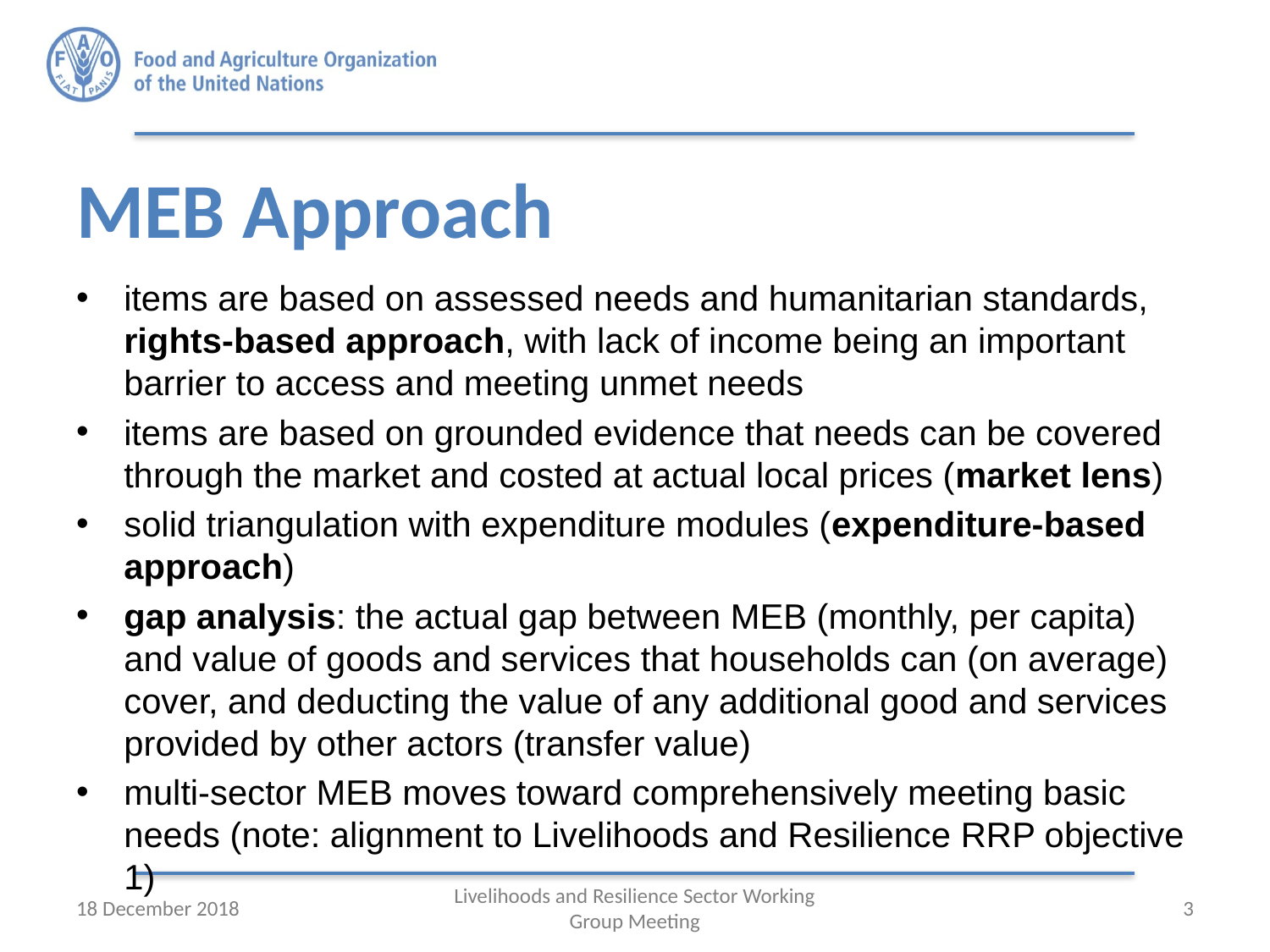

# MEB Approach
items are based on assessed needs and humanitarian standards, rights-based approach, with lack of income being an important barrier to access and meeting unmet needs
items are based on grounded evidence that needs can be covered through the market and costed at actual local prices (market lens)
solid triangulation with expenditure modules (expenditure-based approach)
gap analysis: the actual gap between MEB (monthly, per capita) and value of goods and services that households can (on average) cover, and deducting the value of any additional good and services provided by other actors (transfer value)
multi-sector MEB moves toward comprehensively meeting basic needs (note: alignment to Livelihoods and Resilience RRP objective 1)
18 December 2018
Livelihoods and Resilience Sector Working Group Meeting
3